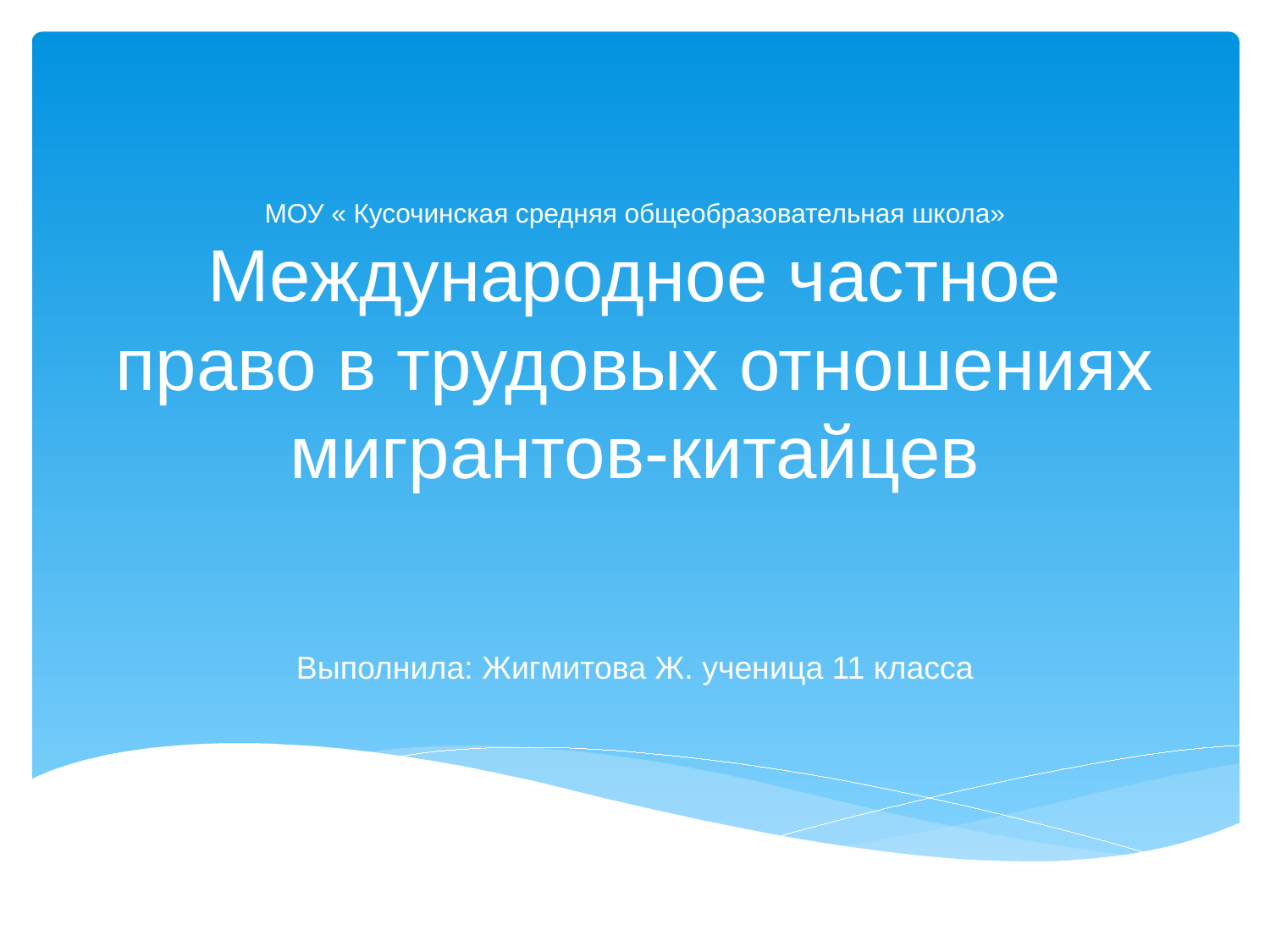

# МОУ « Кусочинская средняя общеобразовательная школа» Международное частное право в трудовых отношениях мигрантов-китайцев

Выполнила: Жигмитова Ж. ученица 11 класса